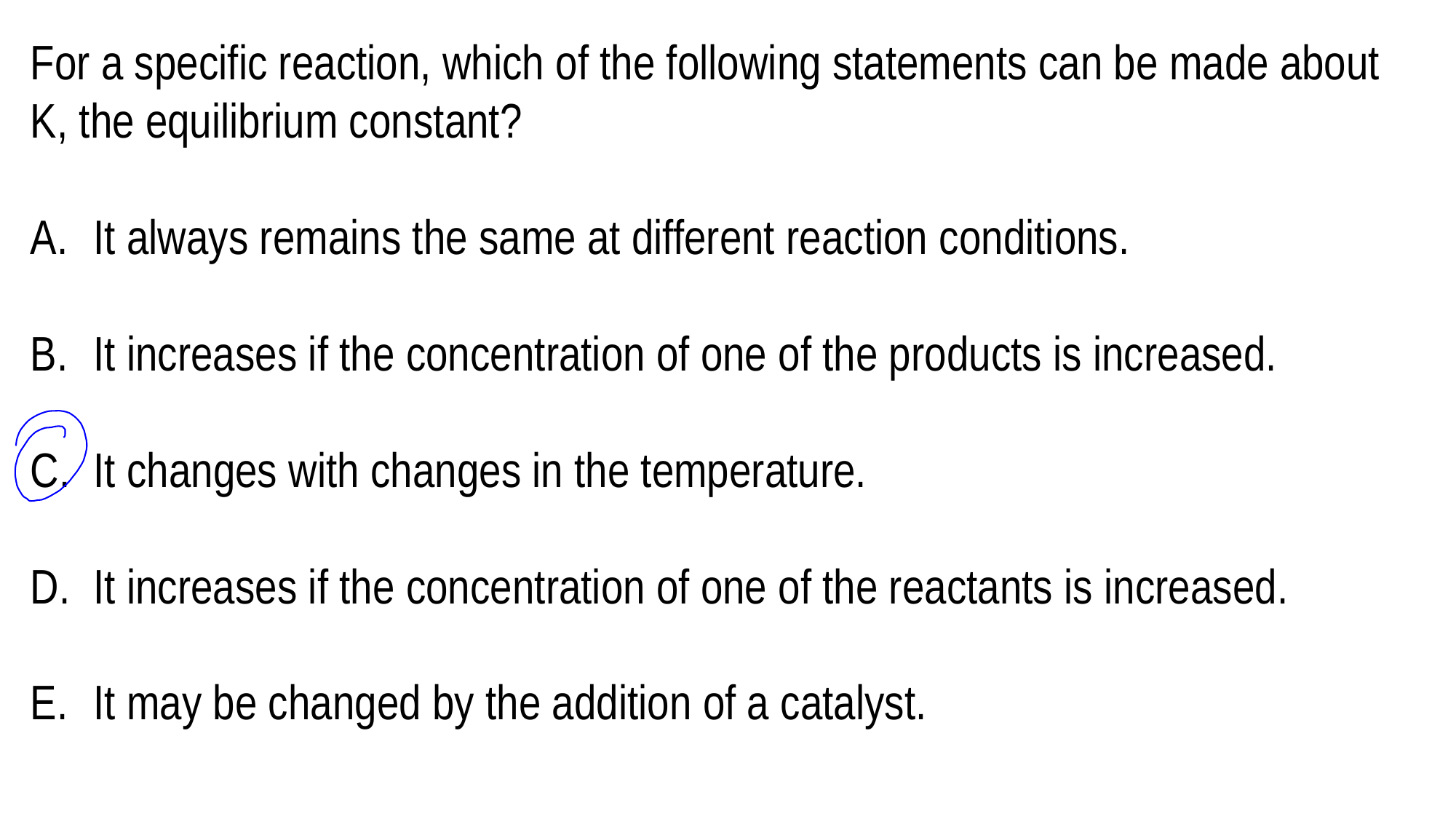

For a specific reaction, which of the following statements can be made about K, the equilibrium constant?

  It always remains the same at different reaction conditions.

  It increases if the concentration of one of the products is increased.

  It changes with changes in the temperature.

  It increases if the concentration of one of the reactants is increased.

  It may be changed by the addition of a catalyst.